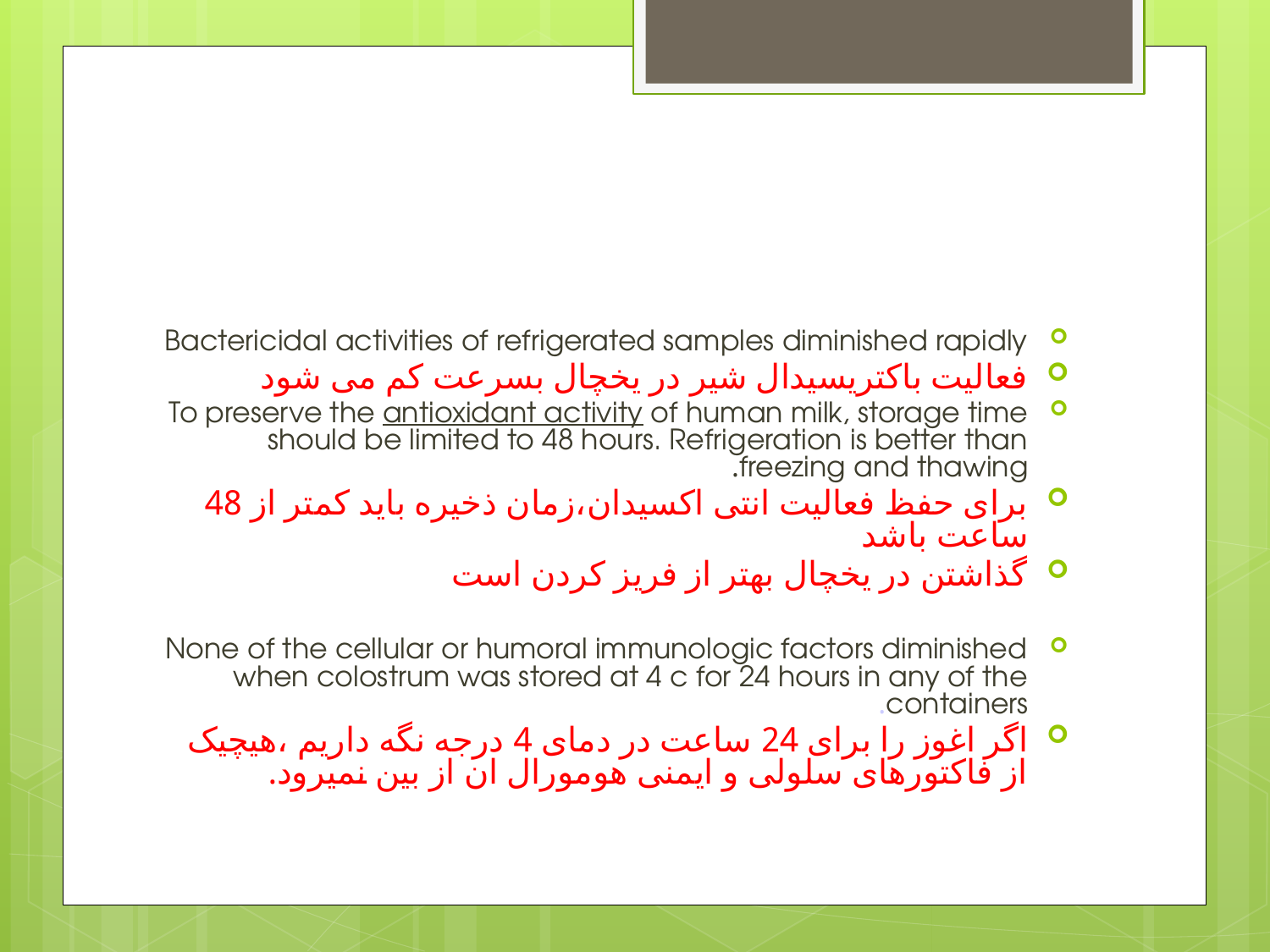

#
Bactericidal activities of refrigerated samples diminished rapidly
فعالیت باکتریسیدال شیر در یخچال بسرعت کم می شود
To preserve the antioxidant activity of human milk, storage time should be limited to 48 hours. Refrigeration is better than freezing and thawing.
برای حفظ فعالیت انتی اکسیدان،زمان ذخیره باید کمتر از 48 ساعت باشد
گذاشتن در یخچال بهتر از فریز کردن است

None of the cellular or humoral immunologic factors diminished when colostrum was stored at 4 c for 24 hours in any of the containers.
اگر اغوز را برای 24 ساعت در دمای 4 درجه نگه داریم ،هیچیک از فاکتورهای سلولی و ایمنی هومورال ان از بین نمیرود.